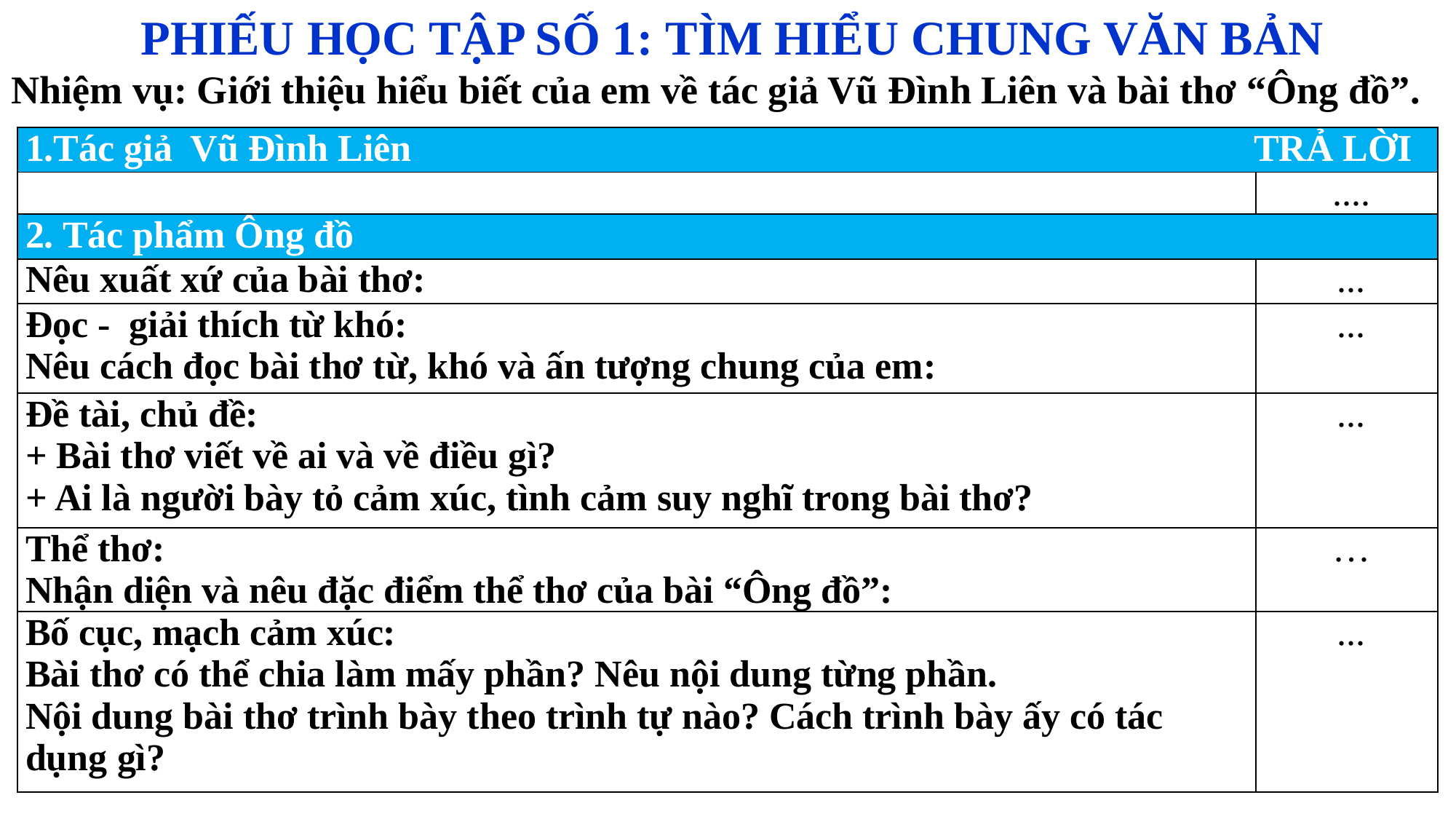

PHIẾU HỌC TẬP SỐ 1: TÌM HIỂU CHUNG VĂN BẢN
Nhiệm vụ: Giới thiệu hiểu biết của em về tác giả Vũ Đình Liên và bài thơ “Ông đồ”.
| 1.Tác giả Vũ Đình Liên TRẢ LỜI |  |
| --- | --- |
|  | .... |
| 2. Tác phẩm Ông đồ |  |
| Nêu xuất xứ của bài thơ: | ... |
| Đọc - giải thích từ khó: Nêu cách đọc bài thơ từ, khó và ấn tượng chung của em: | ... |
| Đề tài, chủ đề: + Bài thơ viết về ai và về điều gì? + Ai là người bày tỏ cảm xúc, tình cảm suy nghĩ trong bài thơ? | ... |
| Thể thơ: Nhận diện và nêu đặc điểm thể thơ của bài “Ông đồ”: | … |
| Bố cục, mạch cảm xúc: Bài thơ có thể chia làm mấy phần? Nêu nội dung từng phần. Nội dung bài thơ trình bày theo trình tự nào? Cách trình bày ấy có tác dụng gì? | ... |